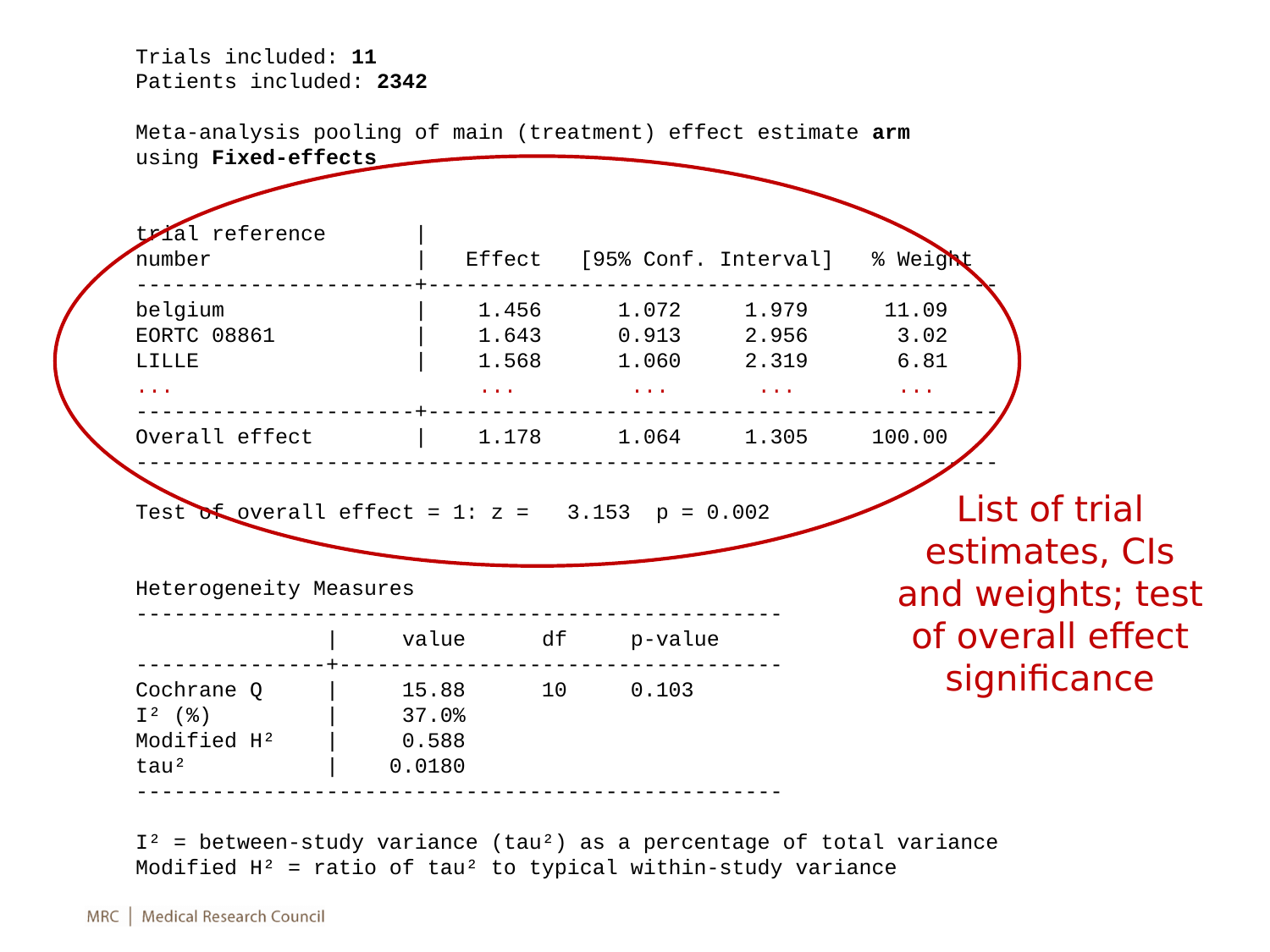

Trials included: 11
Patients included: 2342

Meta-analysis pooling of main (treatment) effect estimate arm
using Fixed-effects

--------------------------------------------------------------------
trial reference       |
number		  |   Effect   [95% Conf. Interval]   % Weight
----------------------+---------------------------------------------
belgium               |    1.456      1.072     1.979      11.09
EORTC 08861           |    1.643      0.913     2.956       3.02
LILLE                 |    1.568      1.060     2.319       6.81
...		       ...         ...       ...	...
----------------------+---------------------------------------------
Overall effect        |    1.178      1.064     1.305     100.00
--------------------------------------------------------------------

Test of overall effect = 1: z =   3.153  p = 0.002

Heterogeneity Measures
---------------------------------------------------
               |     value      df     p-value
---------------+-----------------------------------
Cochrane Q     |     15.88      10     0.103
I² (%)         |     37.0%
Modified H²    |     0.588
tau²           |    0.0180
---------------------------------------------------

I² = between-study variance (tau²) as a percentage of total variance
Modified H² = ratio of tau² to typical within-study variance

List of trial estimates, CIs and weights; test of overall effect significance